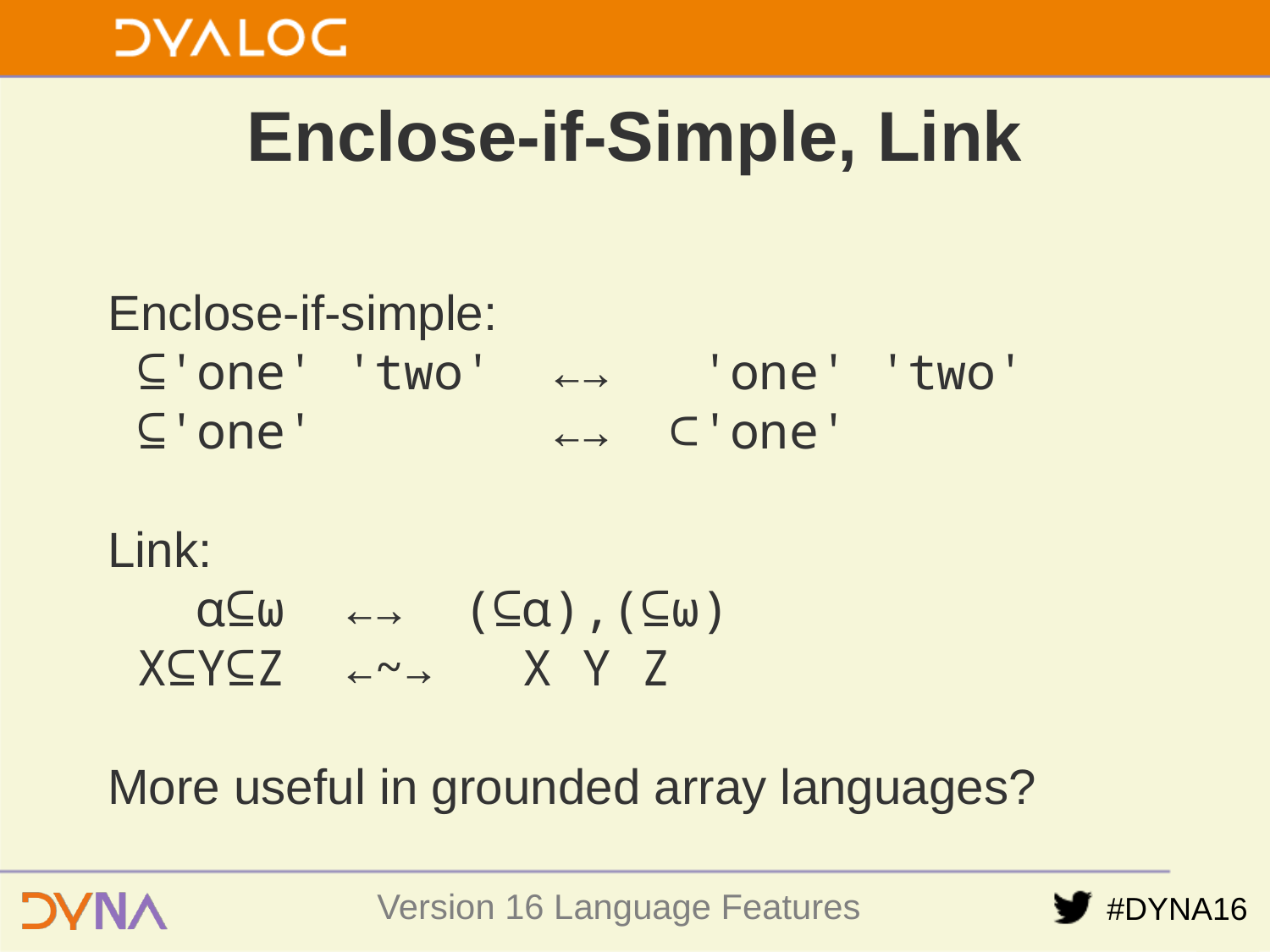

# Enclose-if-Simple, Link
Enclose-if-simple:
 ⊆'one' 'two'  ←→   'one' 'two'
 ⊆'one'        ←→  ⊂'one'

Link:
   ⍺⊆⍵  ←→  (⊆⍺),(⊆⍵)
 X⊆Y⊆Z  ←~→   X Y Z

More useful in grounded array languages?
Version 16 Language Features